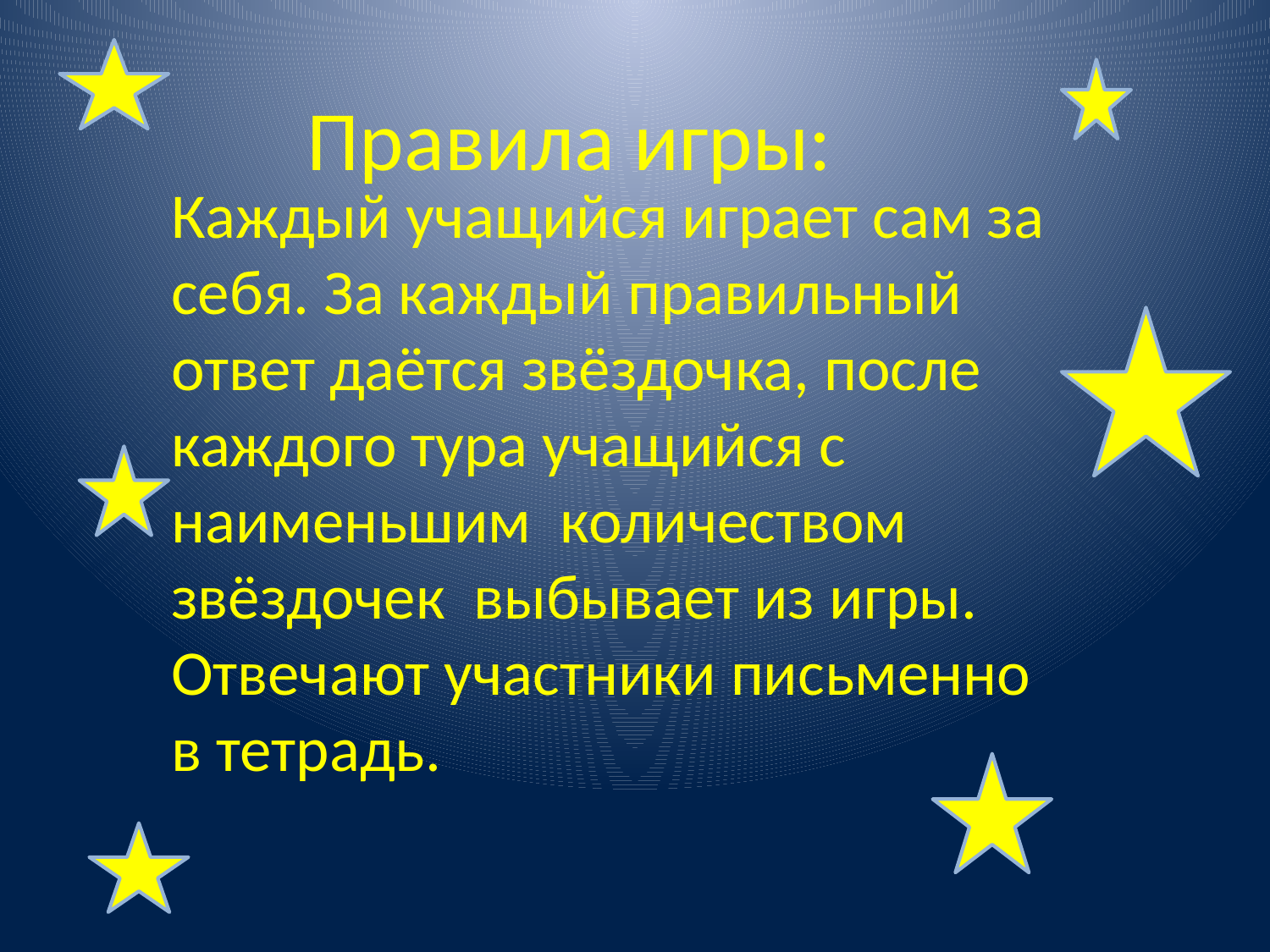

Правила игры:
Каждый учащийся играет сам за себя. За каждый правильный ответ даётся звёздочка, после каждого тура учащийся с наименьшим  количеством звёздочек  выбывает из игры. Отвечают участники письменно в тетрадь.

#